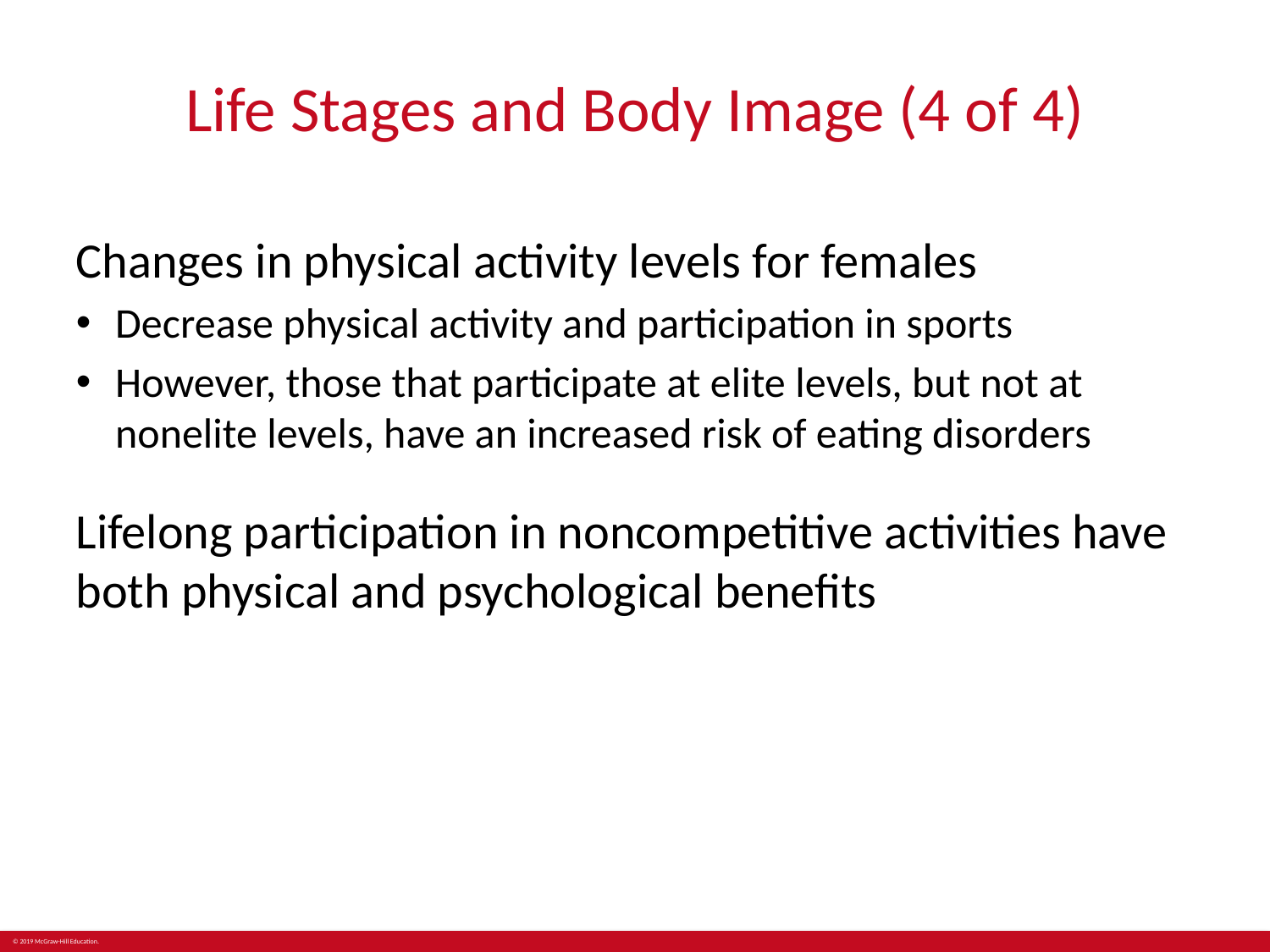

# Life Stages and Body Image (4 of 4)
Changes in physical activity levels for females
Decrease physical activity and participation in sports
However, those that participate at elite levels, but not at nonelite levels, have an increased risk of eating disorders
Lifelong participation in noncompetitive activities have both physical and psychological benefits